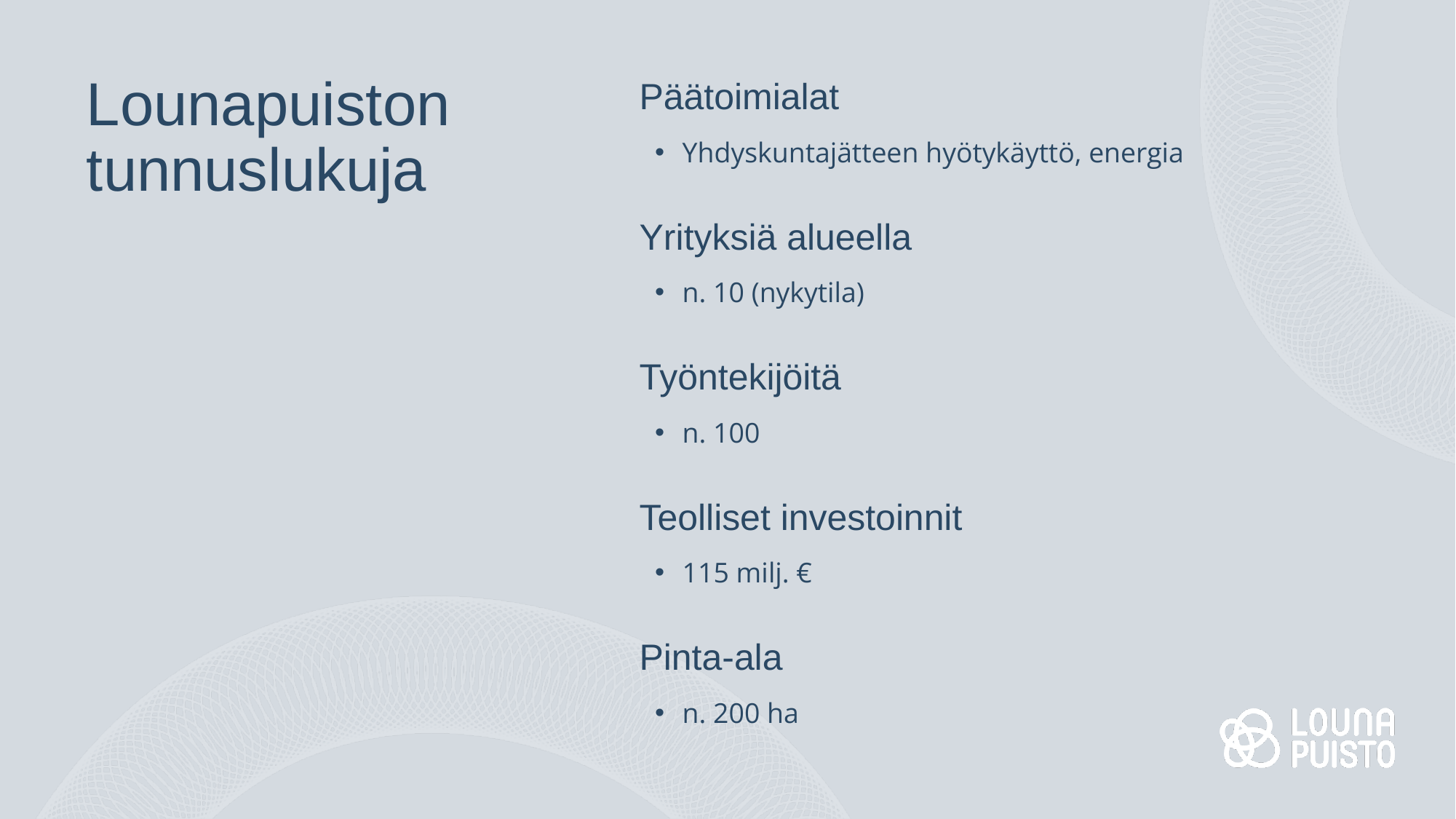

# Lounapuiston tunnuslukuja
Päätoimialat
Yhdyskuntajätteen hyötykäyttö, energia
Yrityksiä alueella
n. 10 (nykytila)
Työntekijöitä
n. 100
Teolliset investoinnit
115 milj. €
Pinta-ala
n. 200 ha